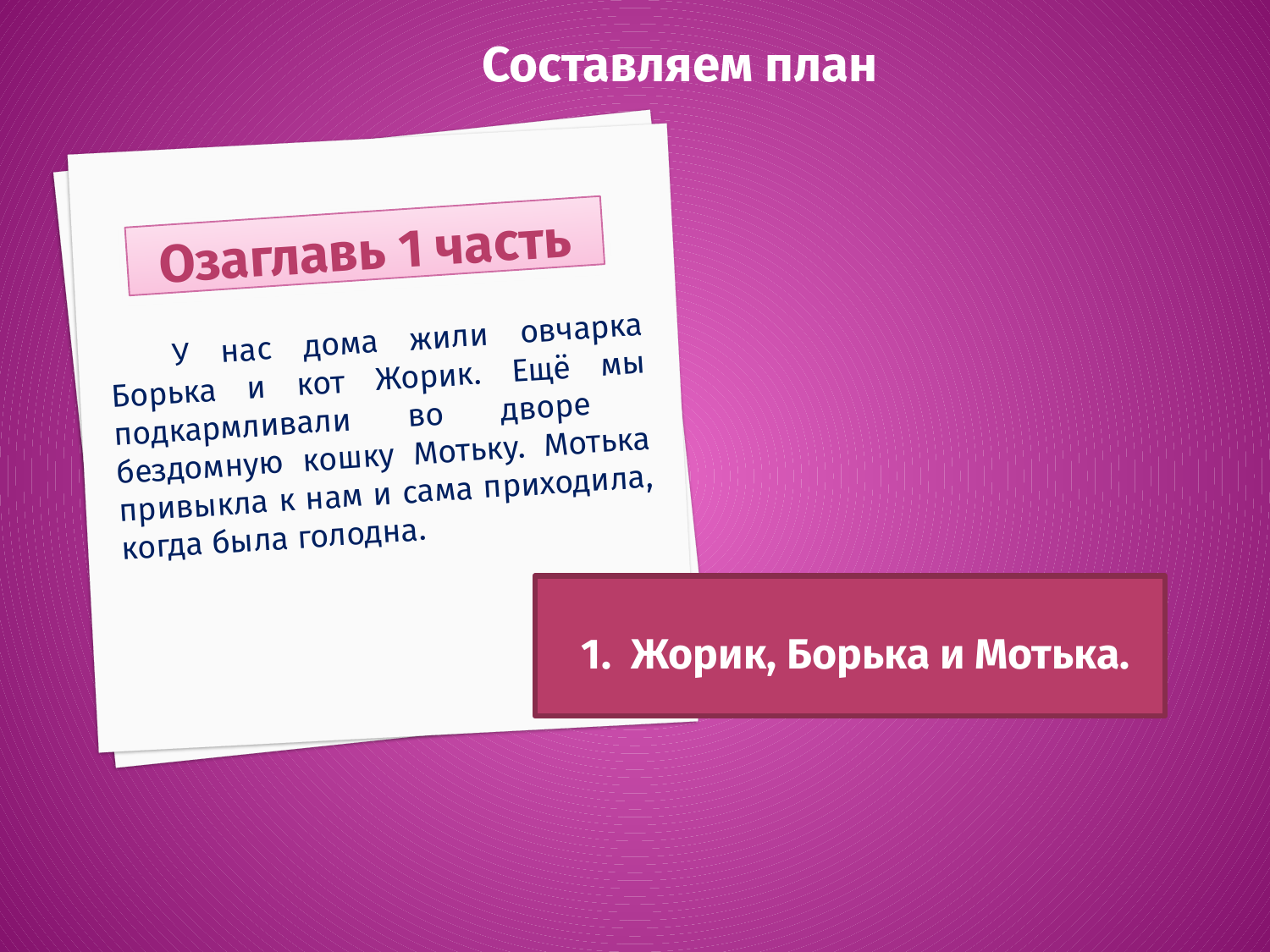

Составляем план
# Озаглавь 1 часть
У нас дома жили овчарка Борька и кот Жорик. Ещё мы подкармливали во дворе  бездомную кошку Мотьку. Мотька привыкла к нам и сама приходила, когда была голодна.

1.  Жорик, Борька и Мотька.